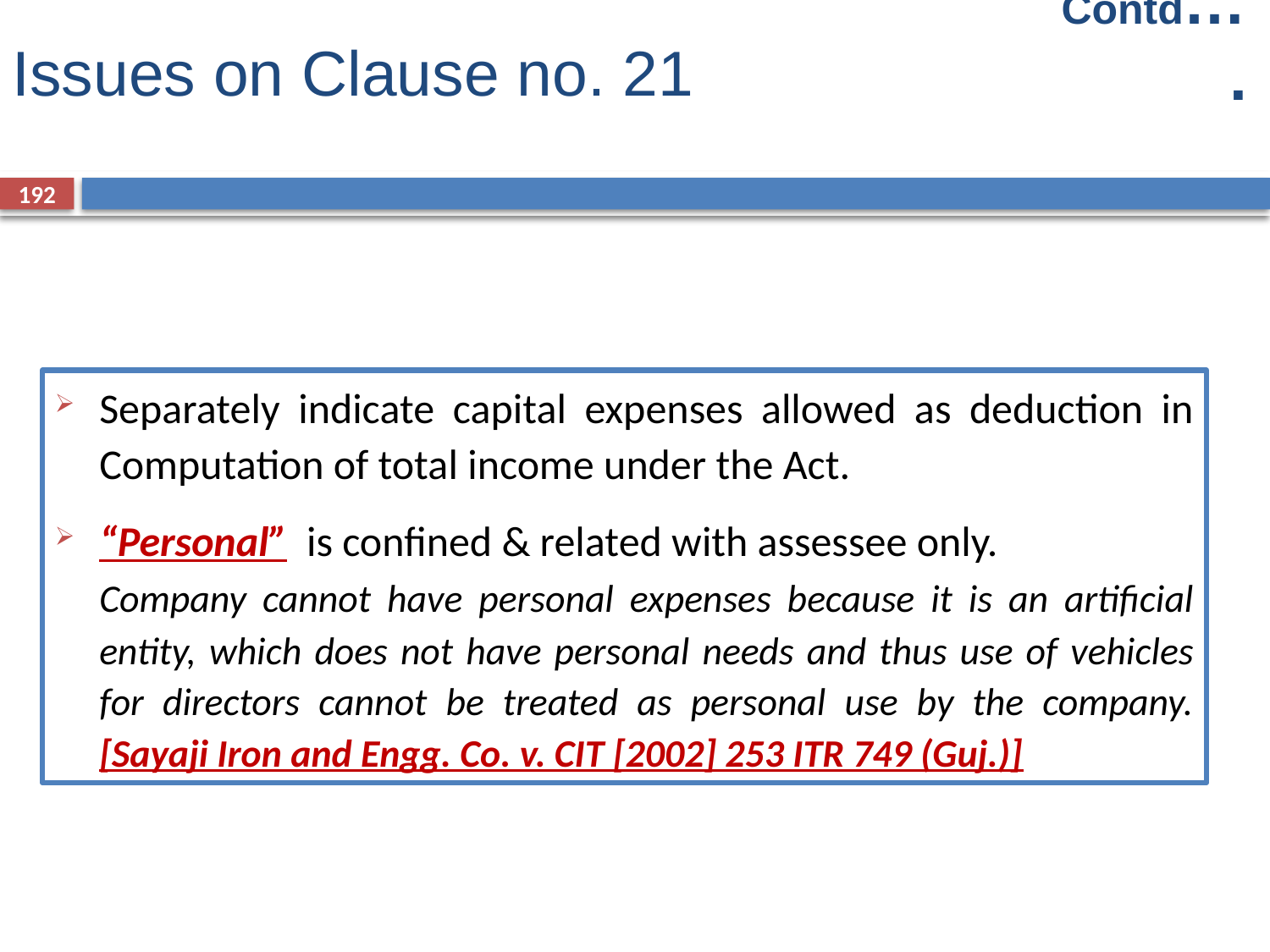

Contd….
# Issues on Clause no. 21
192
Separately indicate capital expenses allowed as deduction in Computation of total income under the Act.
“Personal”  is confined & related with assessee only.
	Company cannot have personal expenses because it is an artificial entity, which does not have personal needs and thus use of vehicles for directors cannot be treated as personal use by the company. [Sayaji Iron and Engg. Co. v. CIT [2002] 253 ITR 749 (Guj.)]